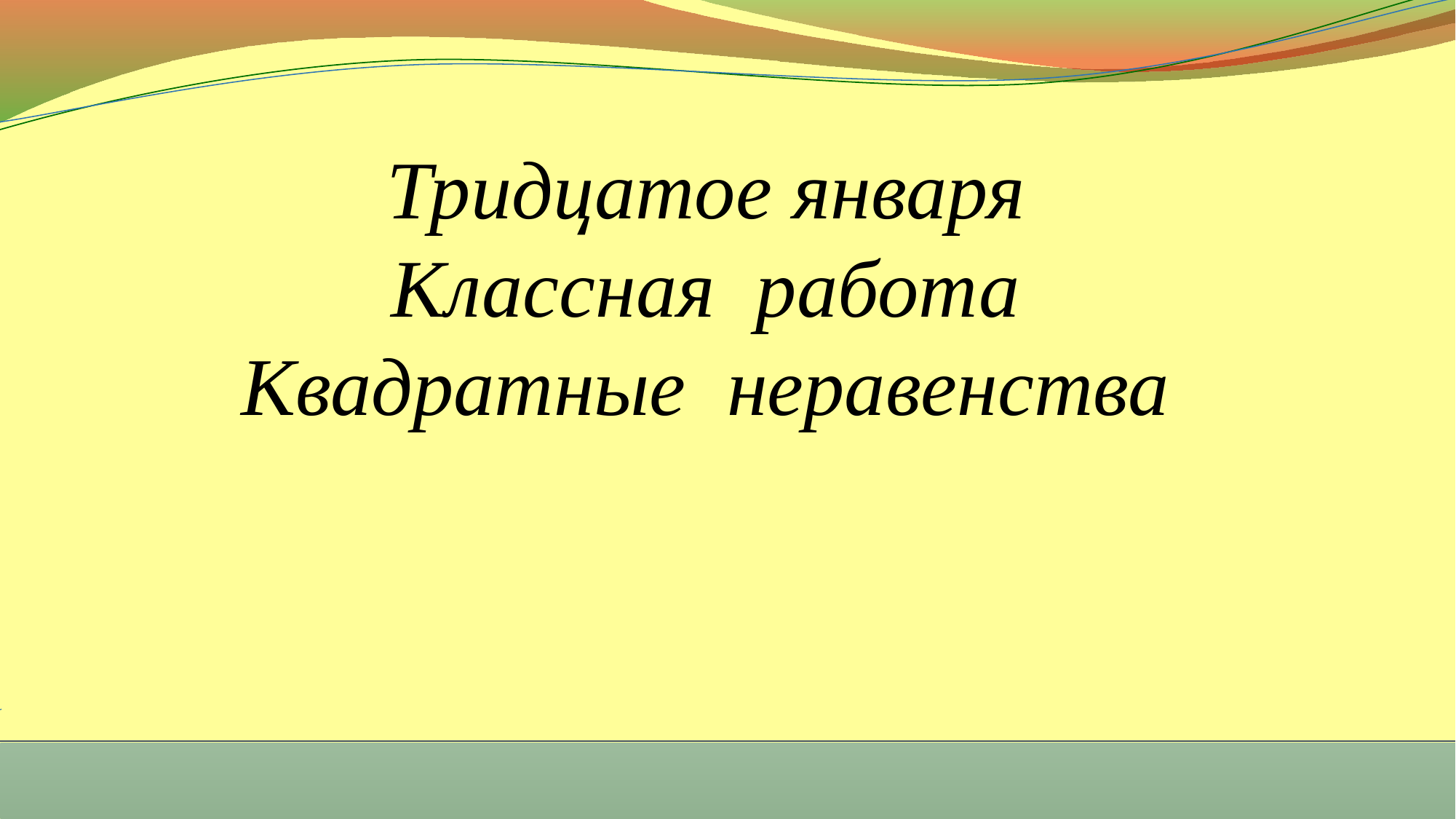

# Тридцатое января Классная  работа Квадратные  неравенства